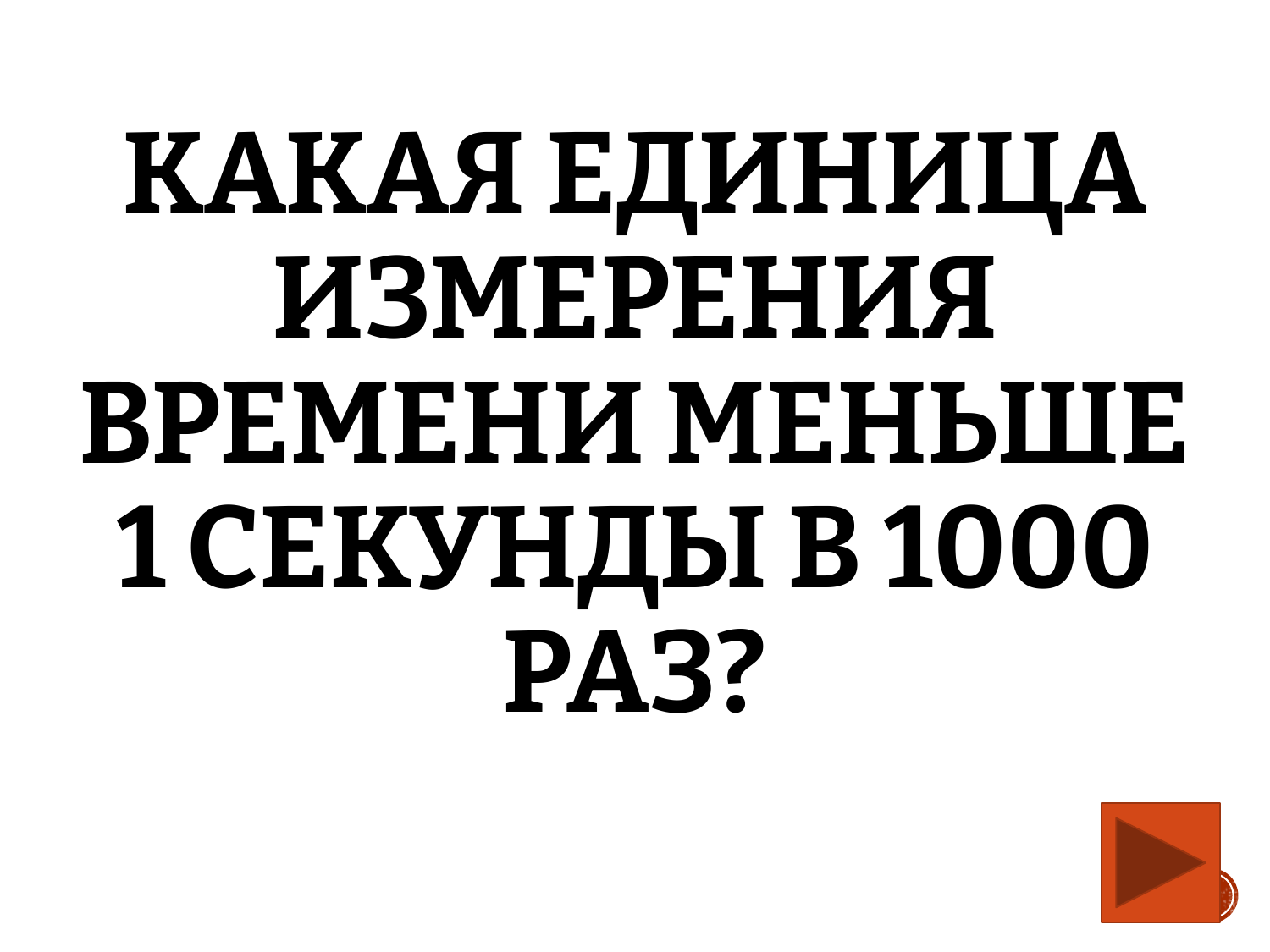

# Какая единица измерения времени меньше 1 секунды в 1000 раз?